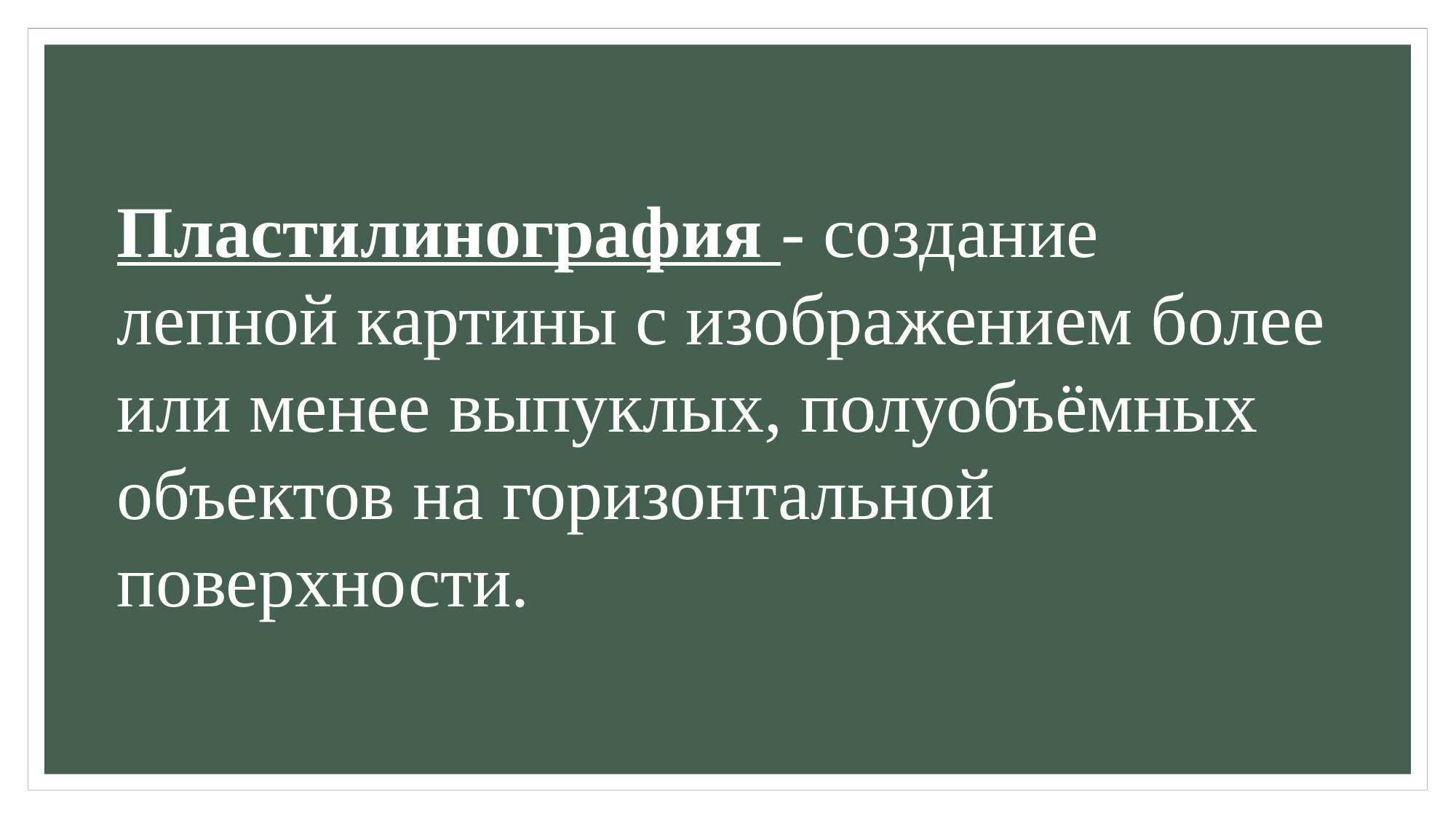

Пластилинография - создание лепной картины с изображением более или менее выпуклых, полуобъёмных объектов на горизонтальной поверхности.